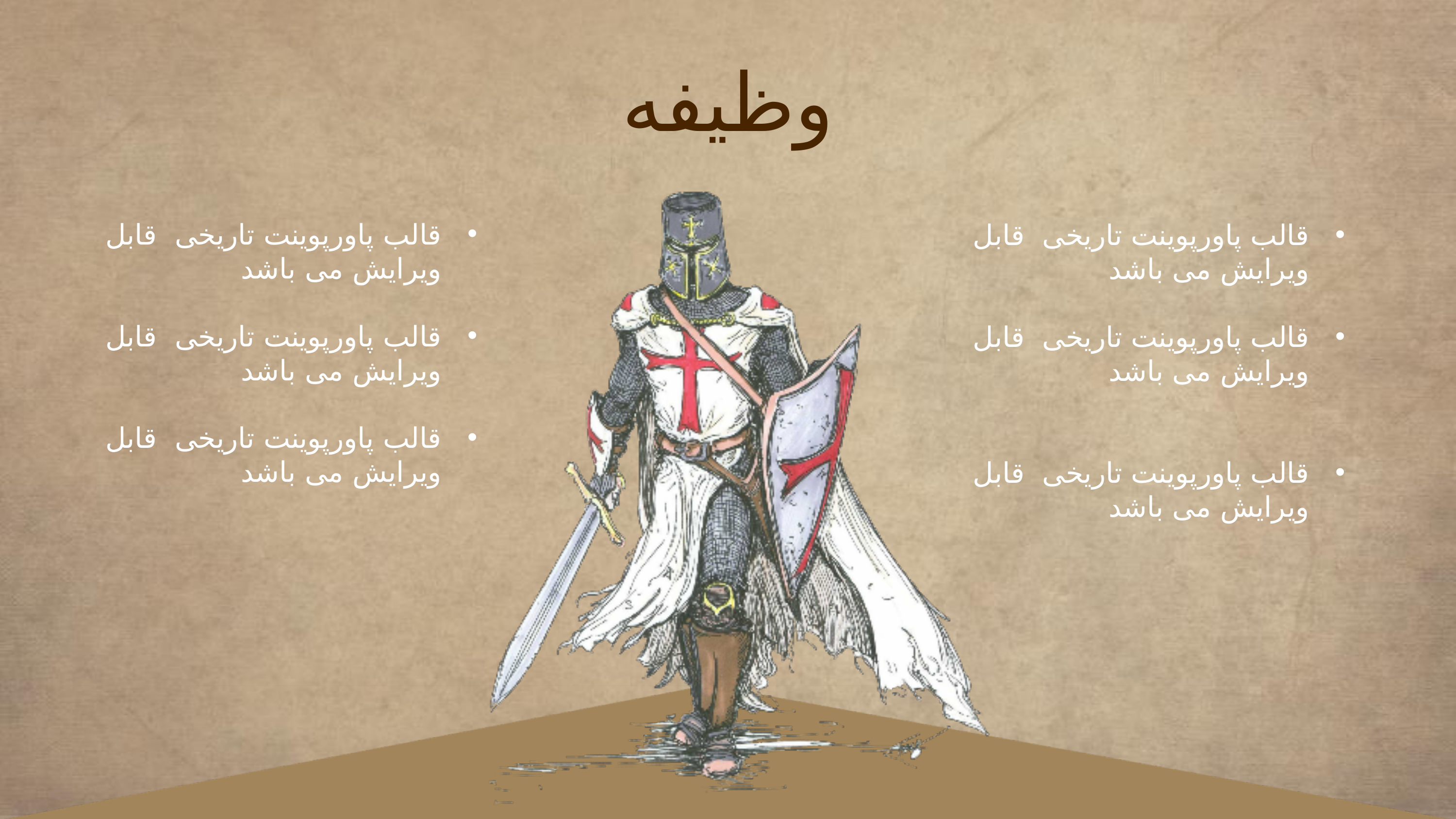

وظیفه

قالب پاورپوینت تاریخی  قابل ویرایش می باشد

قالب پاورپوینت تاریخی  قابل ویرایش می باشد

قالب پاورپوینت تاریخی  قابل ویرایش می باشد

قالب پاورپوینت تاریخی  قابل ویرایش می باشد

قالب پاورپوینت تاریخی  قابل ویرایش می باشد

قالب پاورپوینت تاریخی  قابل ویرایش می باشد